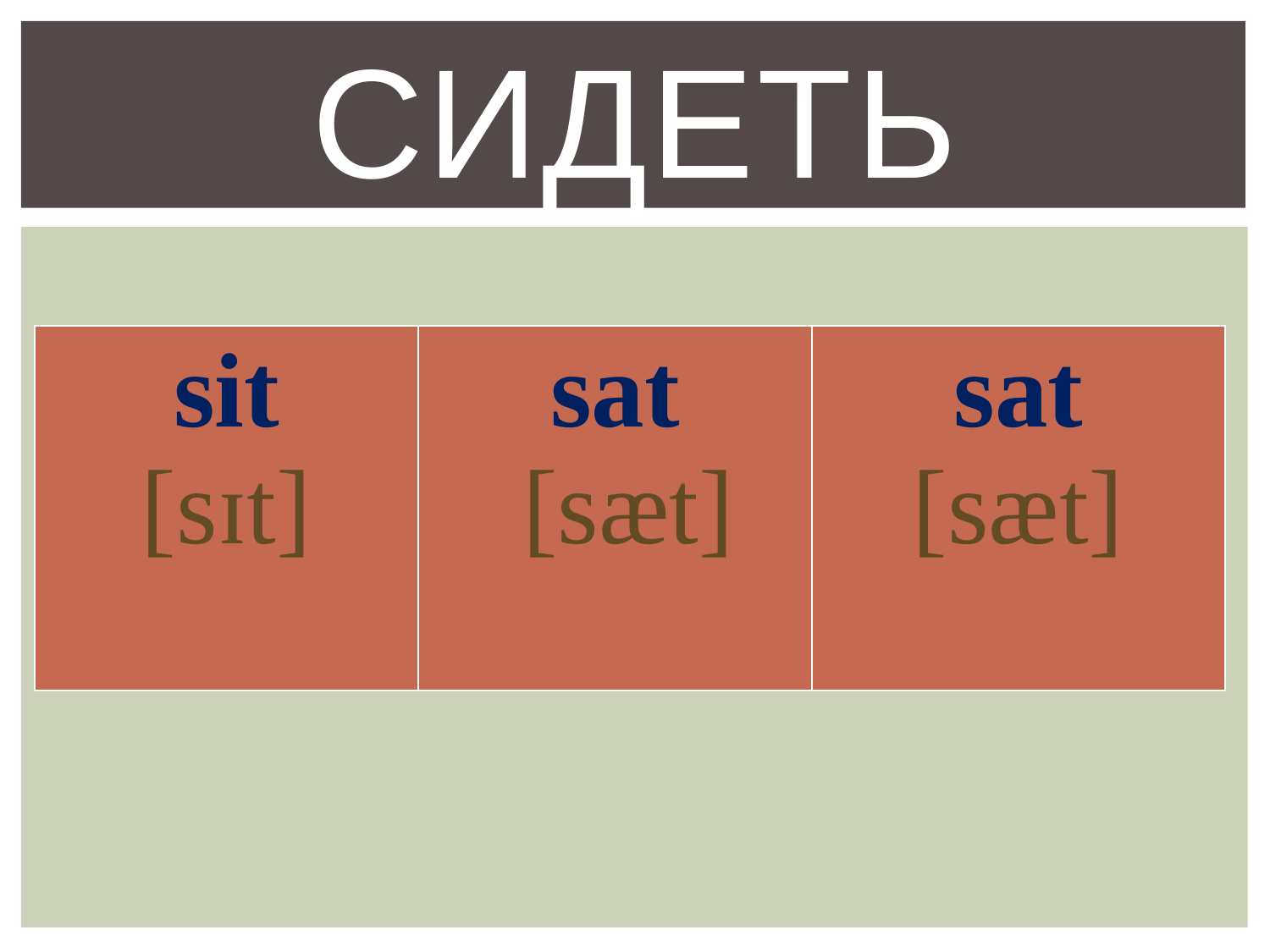

# сидеть
| sit [sɪt] | sat [sæt] | sat [sæt] |
| --- | --- | --- |